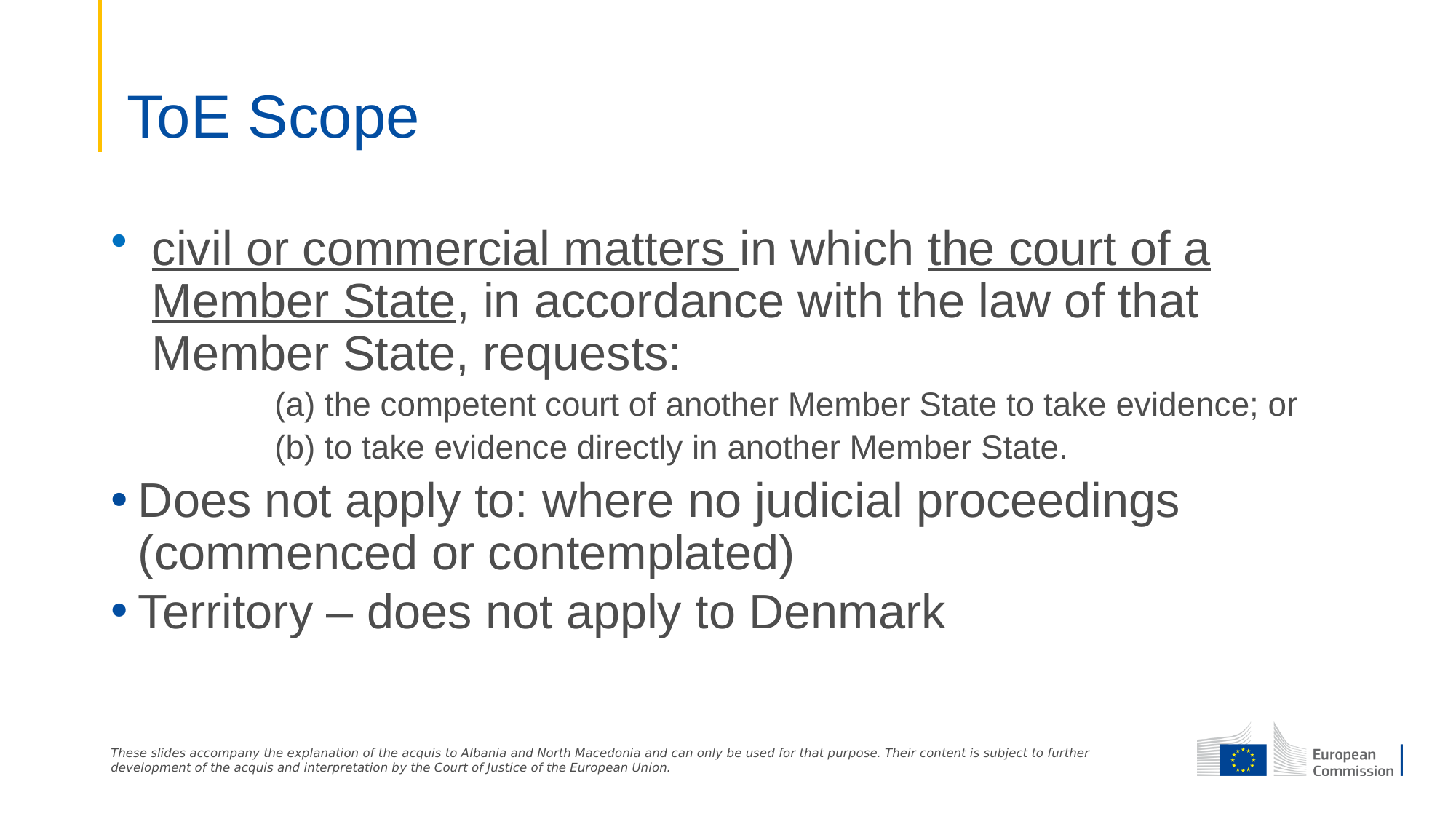

# ToE Scope
civil or commercial matters in which the court of a Member State, in accordance with the law of that Member State, requests:
	(a) the competent court of another Member State to take evidence; or
	(b) to take evidence directly in another Member State.
Does not apply to: where no judicial proceedings (commenced or contemplated)
Territory – does not apply to Denmark